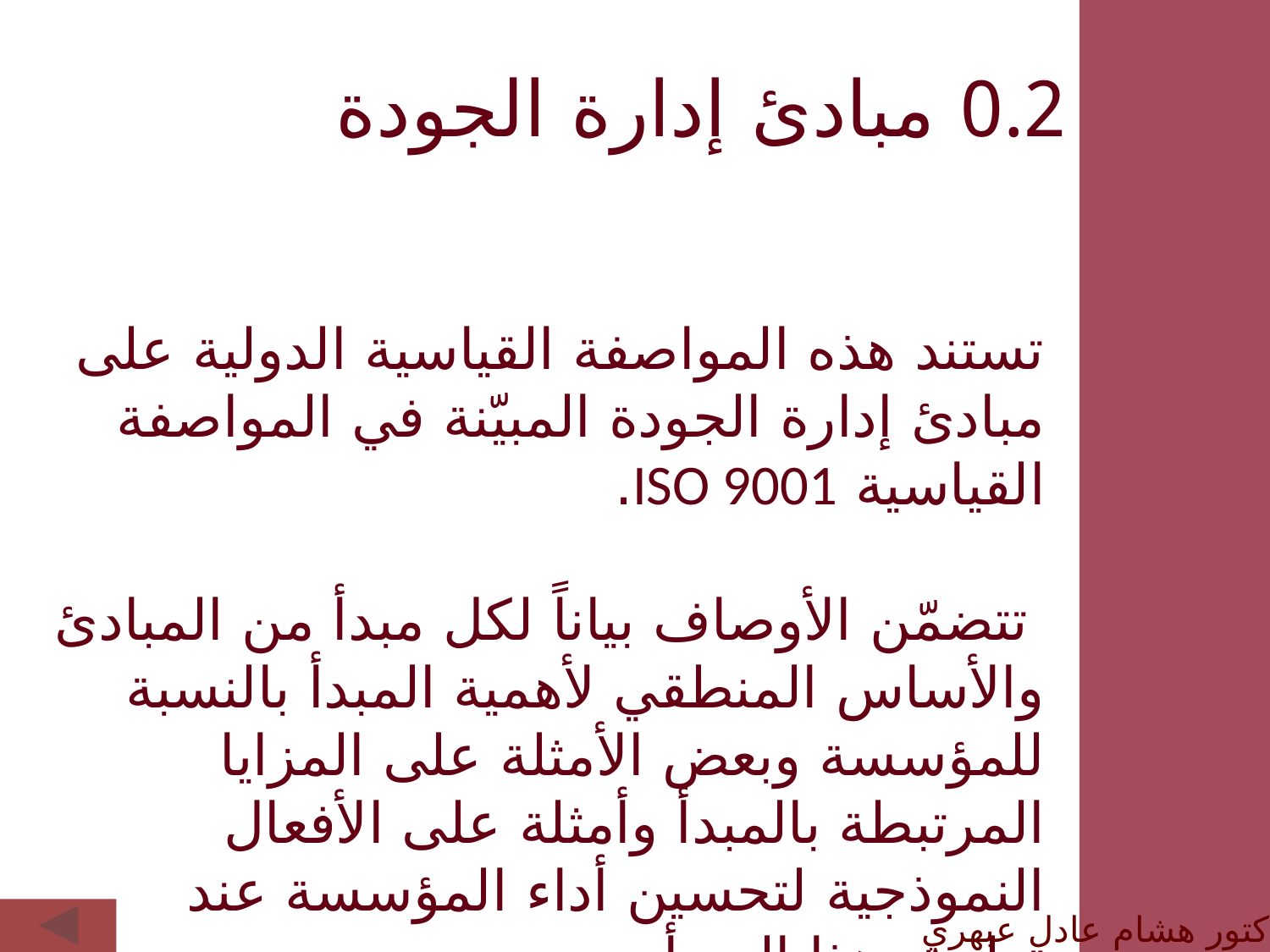

0.2 مبادئ إدارة الجودة
تستند هذه المواصفة القياسية الدولية على مبادئ إدارة الجودة المبيّنة في المواصفة القياسية ISO 9001.

 تتضمّن الأوصاف بياناً لكل مبدأ من المبادئ والأساس المنطقي لأهمية المبدأ بالنسبة  للمؤسسة وبعض الأمثلة على المزايا المرتبطة بالمبدأ وأمثلة على الأفعال النموذجية لتحسين أداء المؤسسة عند تطبيق هذا المبدأ.

الدكتور هشام عادل عبهري